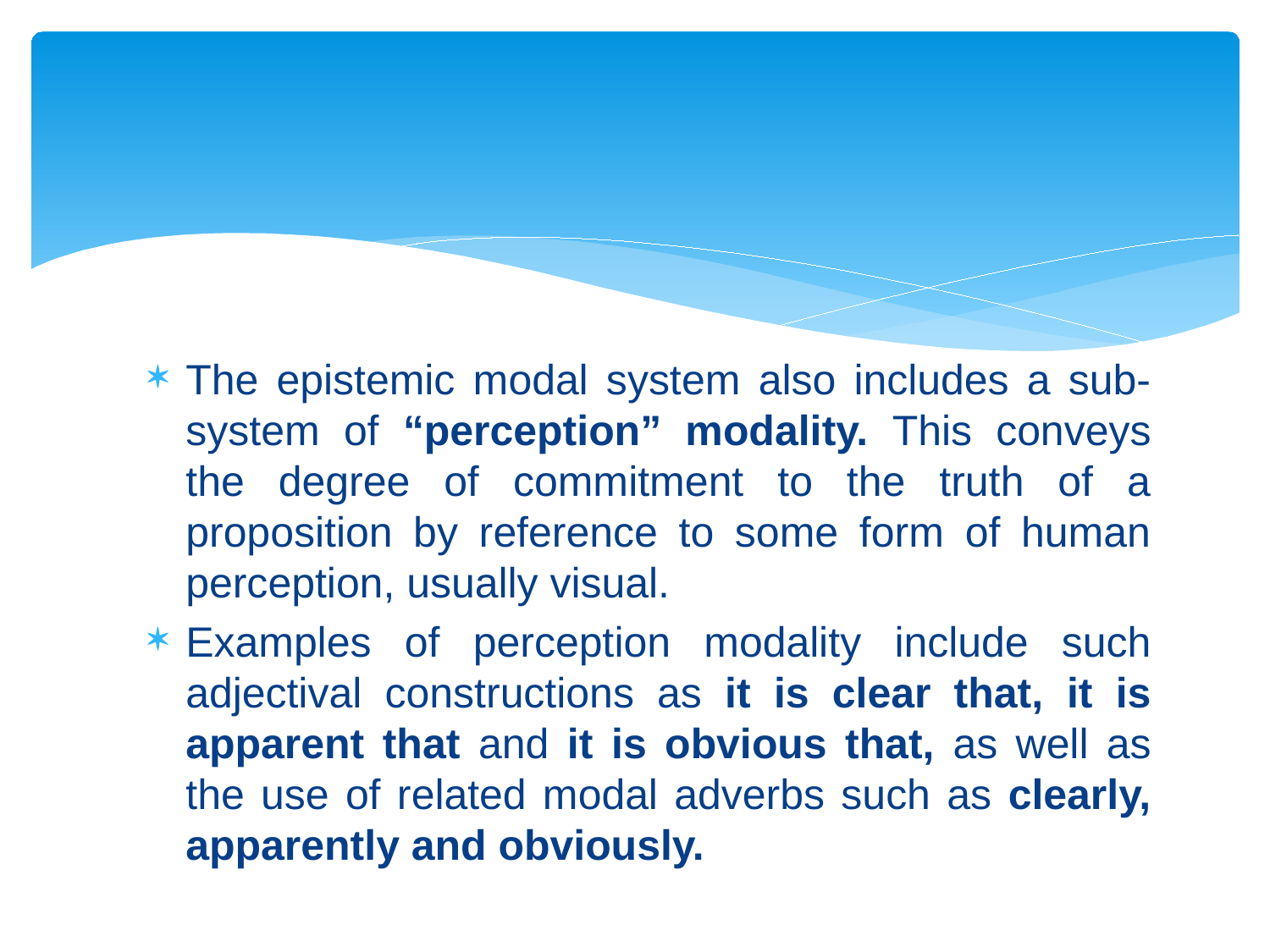

#
The epistemic modal system also includes a sub-system of “perception” modality. This conveys the degree of commitment to the truth of a proposition by reference to some form of human perception, usually visual.
Examples of perception modality include such adjectival constructions as it is clear that, it is apparent that and it is obvious that, as well as the use of related modal adverbs such as clearly, apparently and obviously.